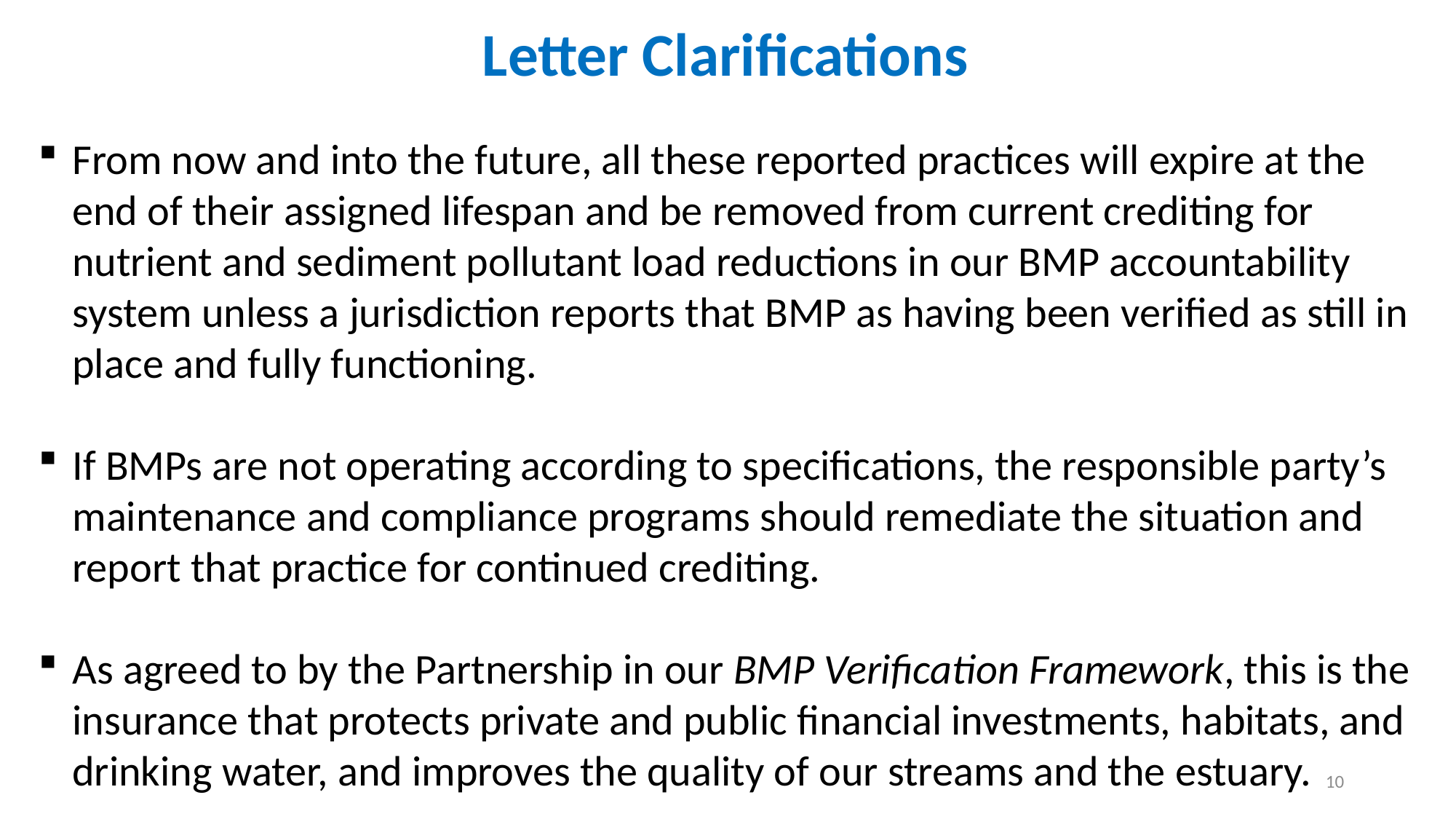

Letter Clarifications

From now and into the future, all these reported practices will expire at the end of their assigned lifespan and be removed from current crediting for nutrient and sediment pollutant load reductions in our BMP accountability system unless a jurisdiction reports that BMP as having been verified as still in place and fully functioning.

If BMPs are not operating according to specifications, the responsible party’s maintenance and compliance programs should remediate the situation and report that practice for continued crediting.

As agreed to by the Partnership in our BMP Verification Framework, this is the insurance that protects private and public financial investments, habitats, and drinking water, and improves the quality of our streams and the estuary.
10